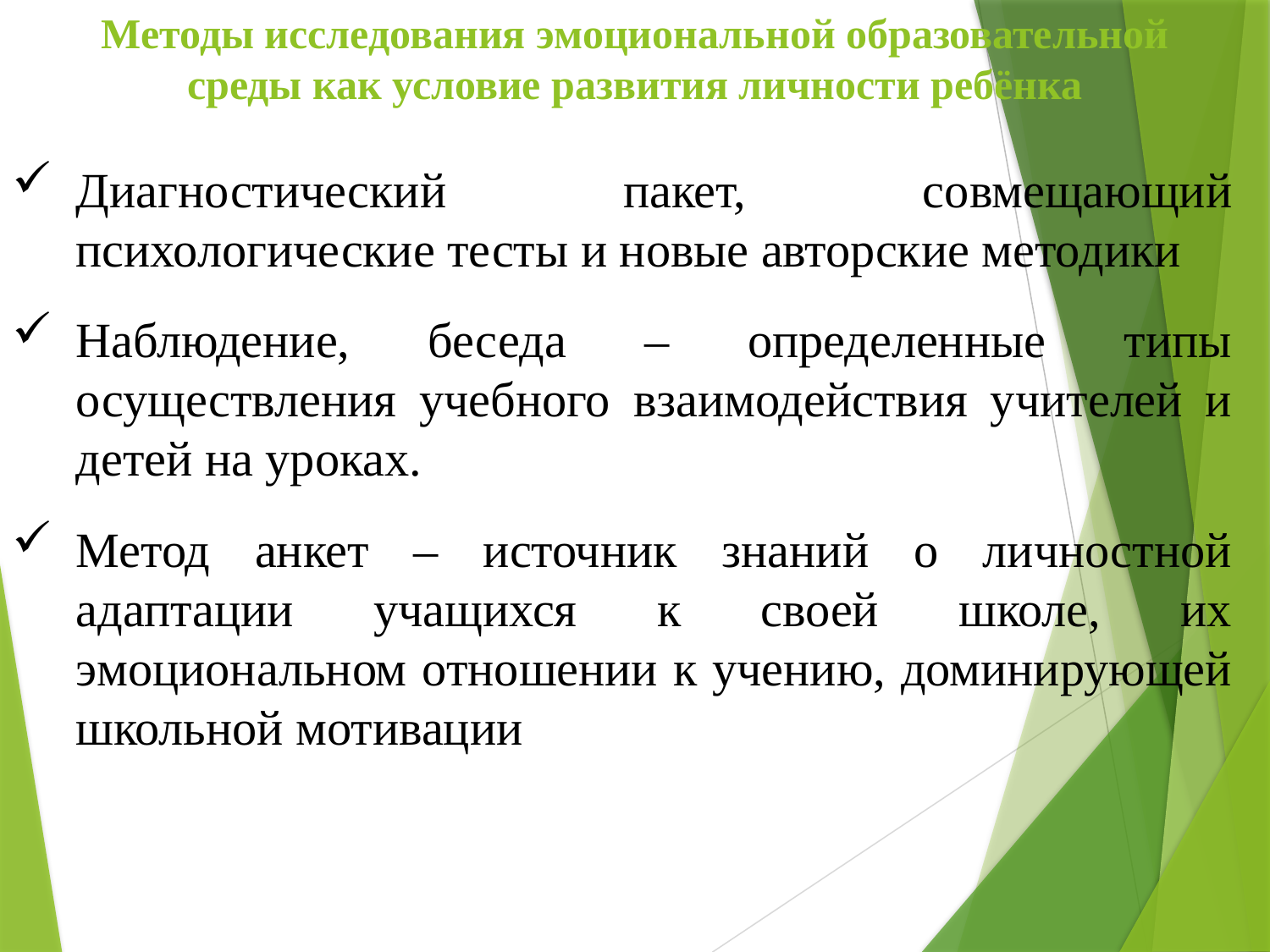

# Методы исследования эмоциональной образовательной среды как условие развития личности ребёнка
Диагностический пакет, совмещающий психологические тесты и новые авторские методики
Наблюдение, беседа – определенные типы осуществления учебного взаимодействия учителей и детей на уроках.
Метод анкет – источник знаний о личностной адаптации учащихся к своей школе, их эмоциональном отношении к учению, доминирующей школьной мотивации